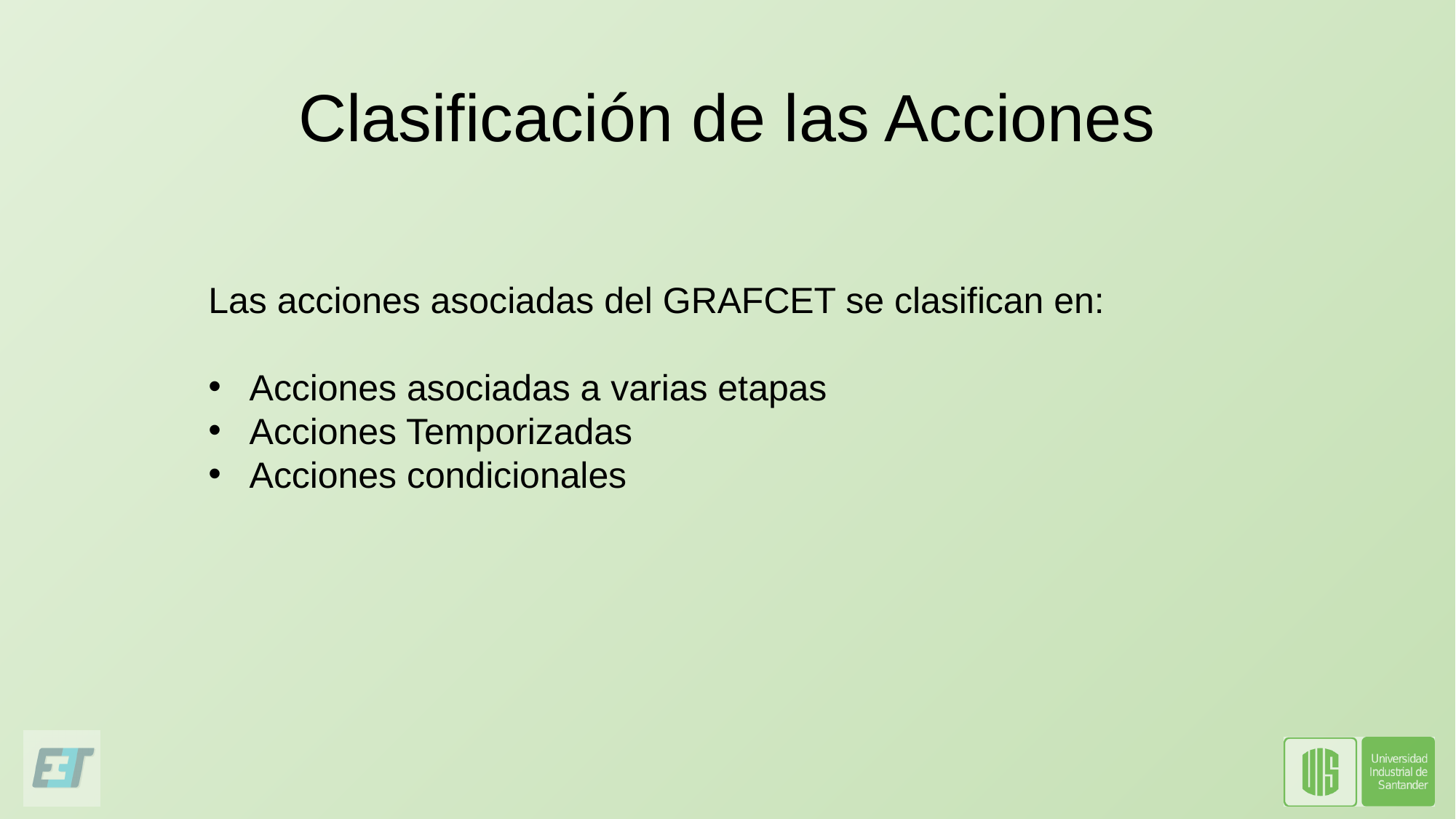

# Clasificación de las Acciones
Las acciones asociadas del GRAFCET se clasifican en:

Acciones asociadas a varias etapas
Acciones Temporizadas
Acciones condicionales